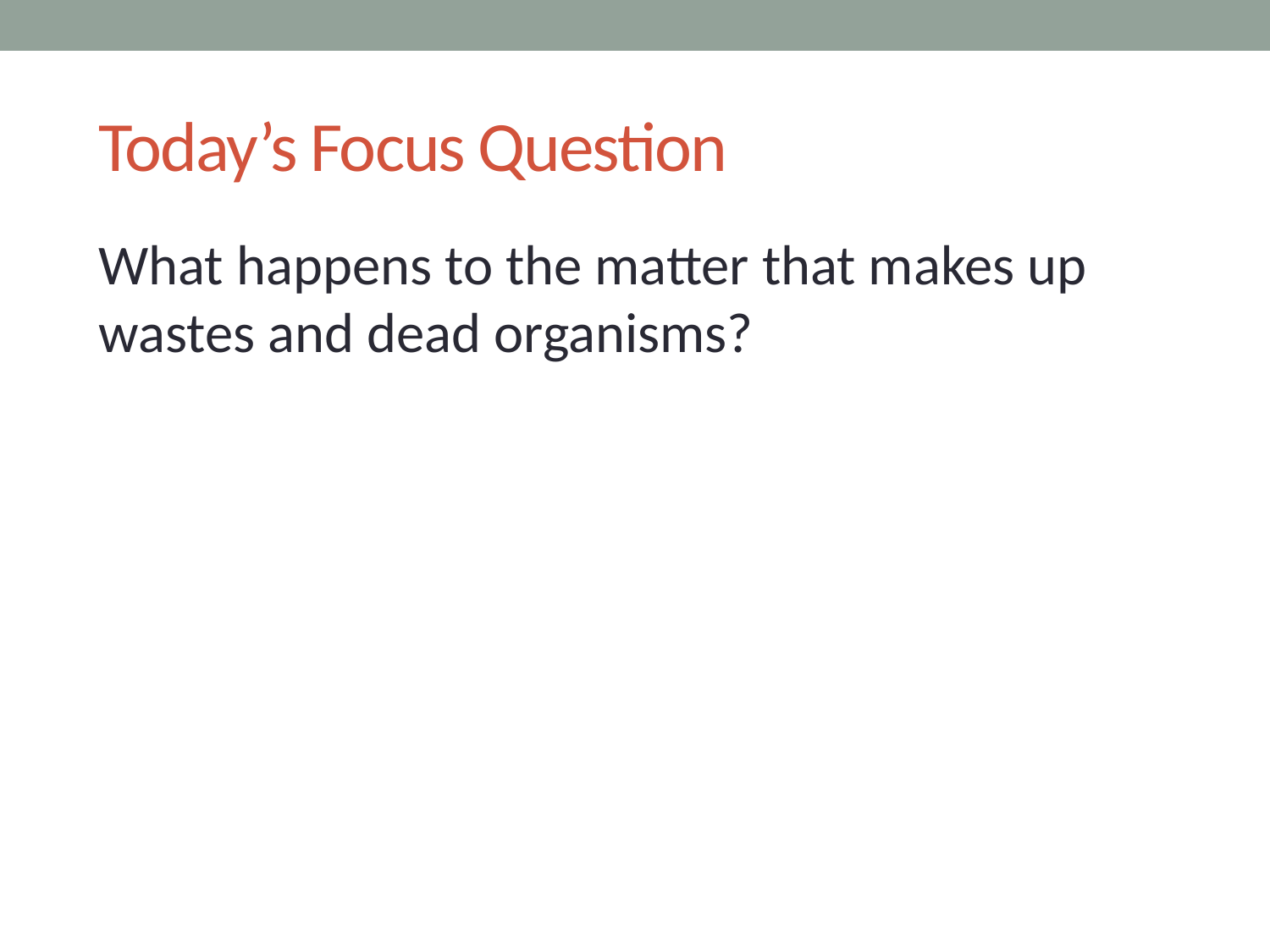

# Today’s Focus Question
What happens to the matter that makes up wastes and dead organisms?